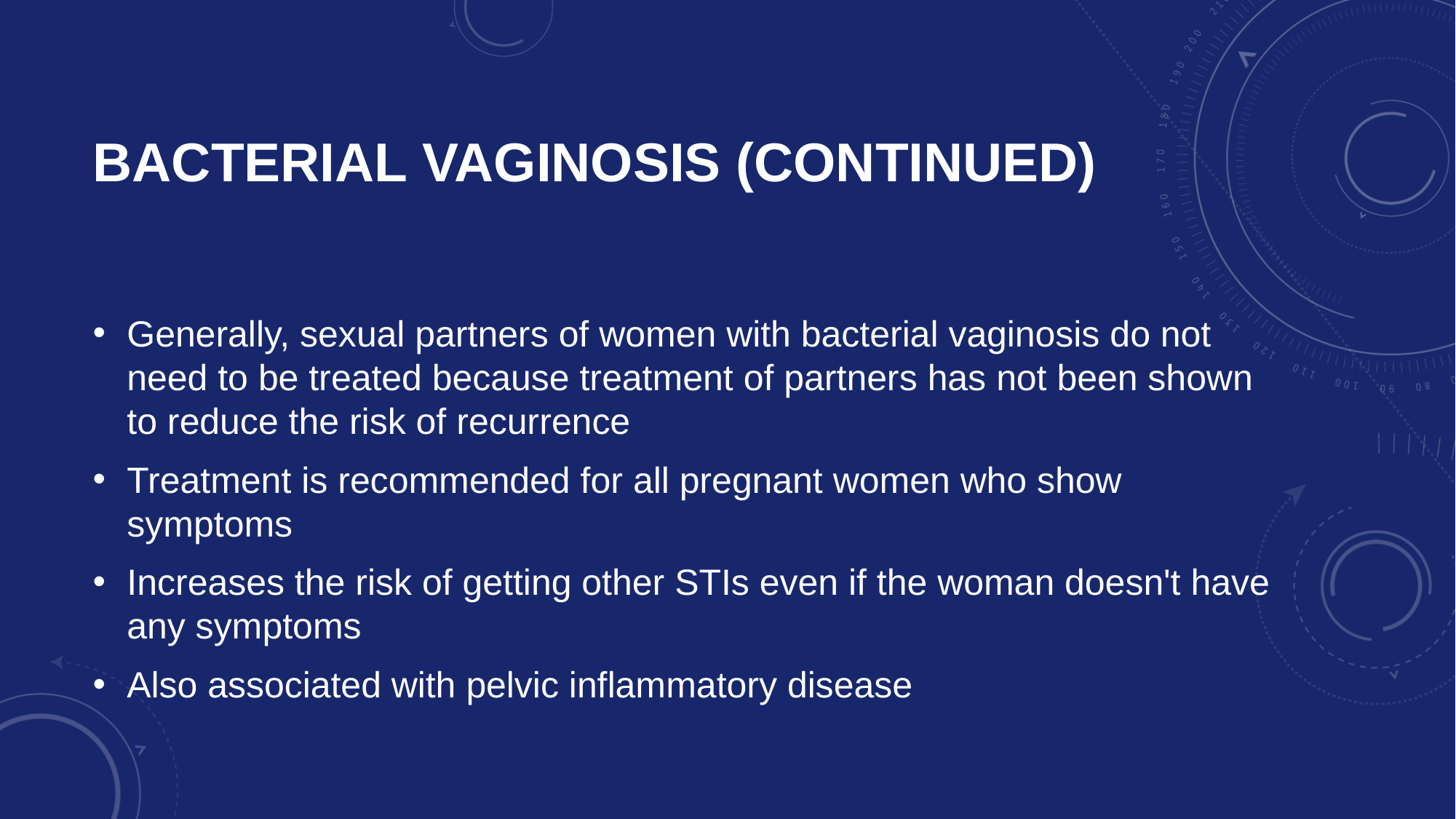

# Bacterial Vaginosis (continued)
Generally, sexual partners of women with bacterial vaginosis do not need to be treated because treatment of partners has not been shown to reduce the risk of recurrence
Treatment is recommended for all pregnant women who show symptoms
Increases the risk of getting other STIs even if the woman doesn't have any symptoms
Also associated with pelvic inflammatory disease